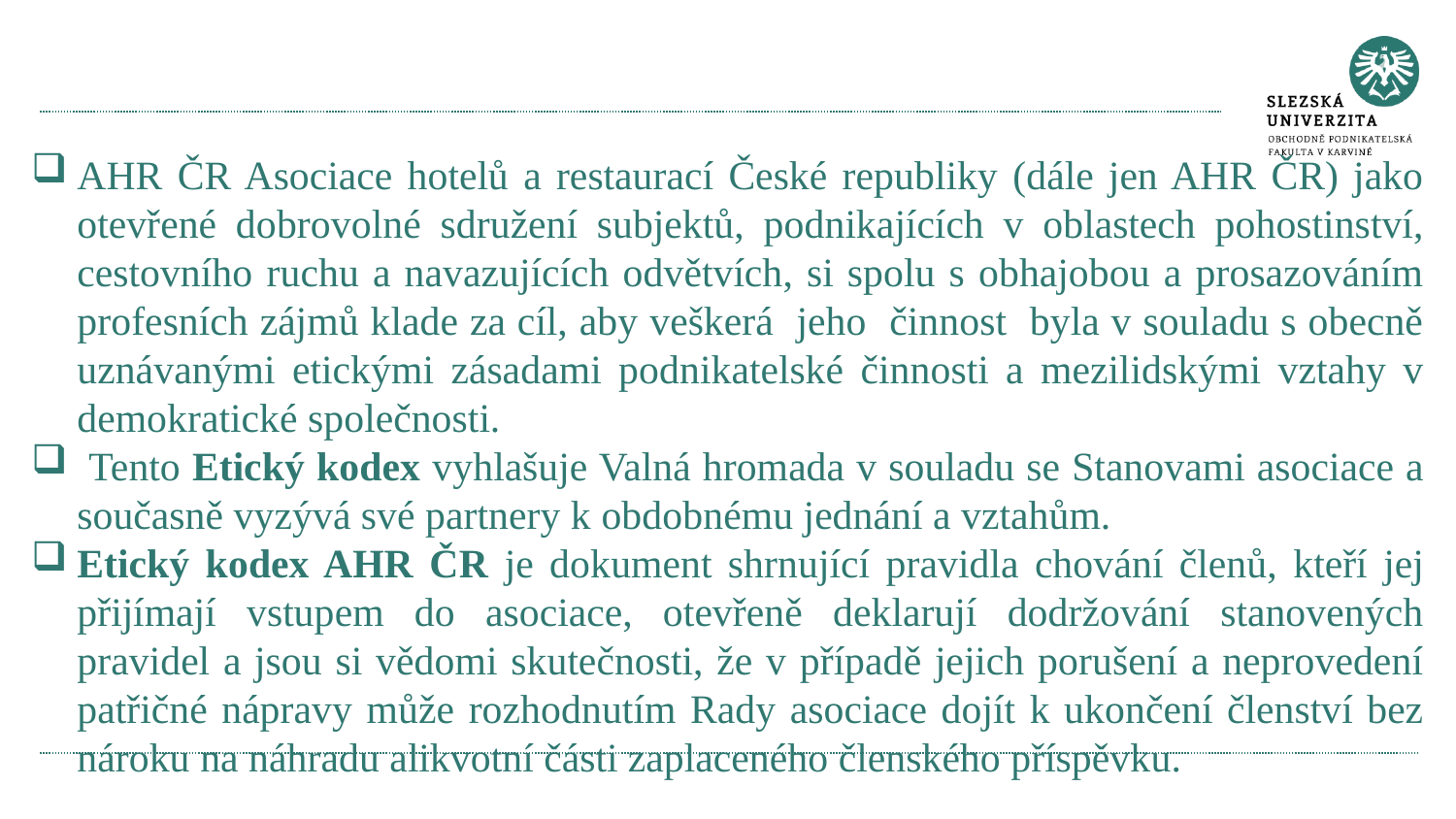

#

AHR ČR Asociace hotelů a restaurací České republiky (dále jen AHR ČR) jako otevřené dobrovolné sdružení subjektů, podnikajících v oblastech pohostinství, cestovního ruchu a navazujících odvětvích, si spolu s obhajobou a prosazováním profesních zájmů klade za cíl, aby veškerá  jeho  činnost  byla v souladu s obecně uznávanými etickými zásadami podnikatelské činnosti a mezilidskými vztahy v demokratické společnosti.
 Tento Etický kodex vyhlašuje Valná hromada v souladu se Stanovami asociace a současně vyzývá své partnery k obdobnému jednání a vztahům.
Etický kodex AHR ČR je dokument shrnující pravidla chování členů, kteří jej přijímají vstupem do asociace, otevřeně deklarují dodržování stanovených pravidel a jsou si vědomi skutečnosti, že v případě jejich porušení a neprovedení patřičné nápravy může rozhodnutím Rady asociace dojít k ukončení členství bez nároku na náhradu alikvotní části zaplaceného členského příspěvku.